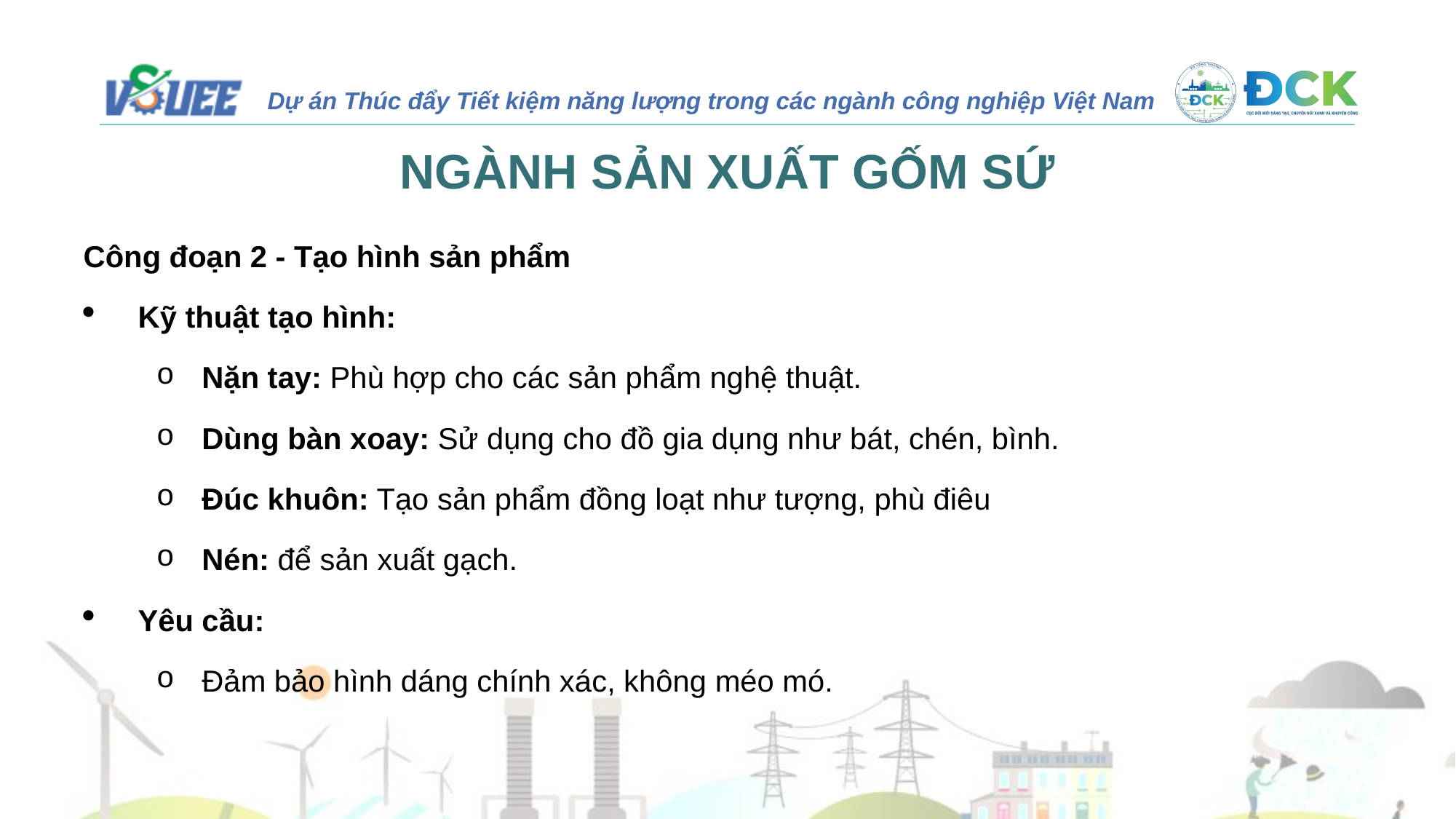

NGÀNH SẢN XUẤT GỐM SỨ
Công đoạn 2 - Tạo hình sản phẩm
Kỹ thuật tạo hình:
Nặn tay: Phù hợp cho các sản phẩm nghệ thuật.
Dùng bàn xoay: Sử dụng cho đồ gia dụng như bát, chén, bình.
Đúc khuôn: Tạo sản phẩm đồng loạt như tượng, phù điêu
Nén: để sản xuất gạch.
Yêu cầu:
Đảm bảo hình dáng chính xác, không méo mó.